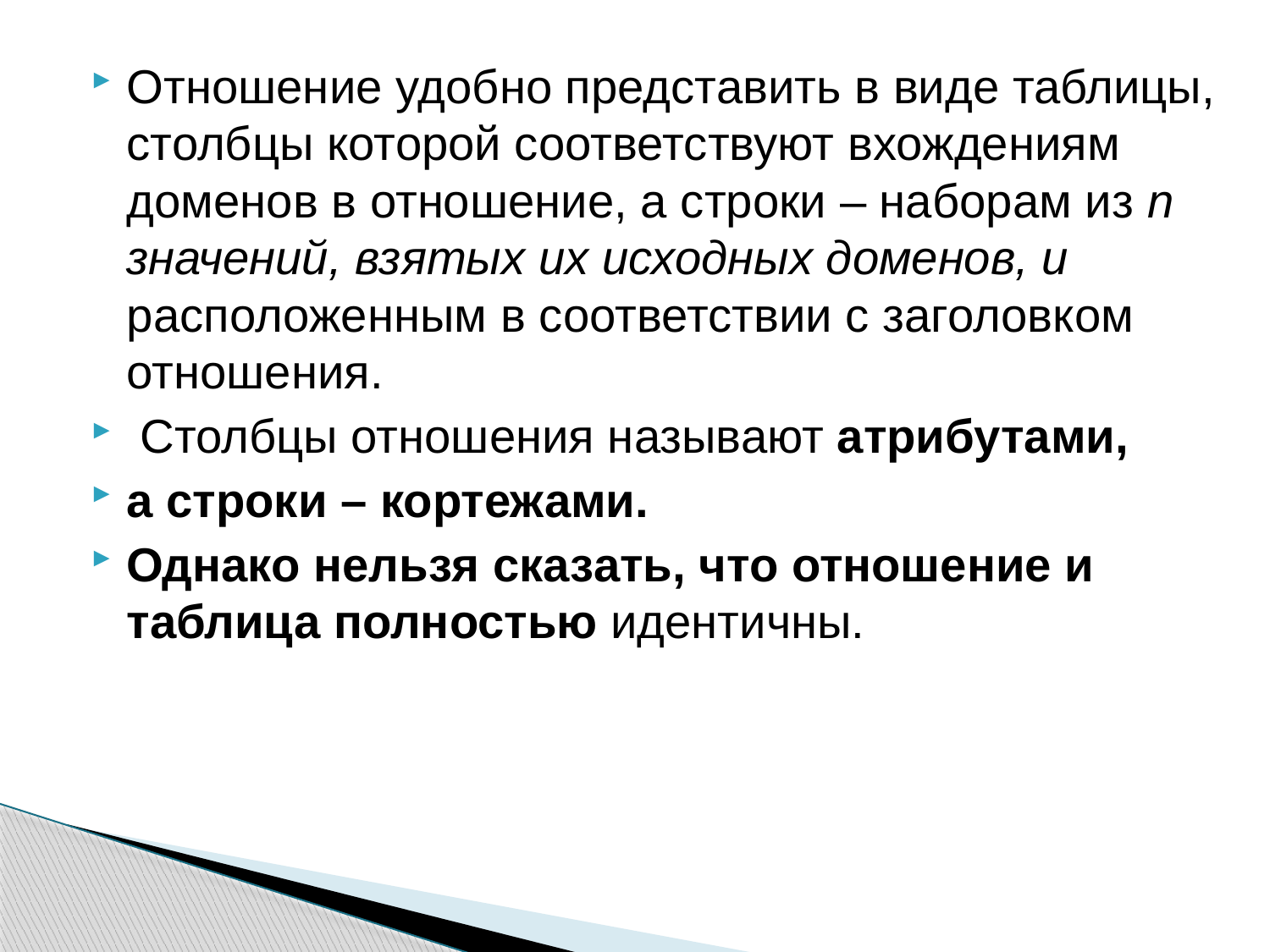

Отношение удобно представить в виде таблицы, столбцы которой соответствуют вхождениям доменов в отношение, а строки – наборам из n значений, взятых их исходных доменов, и расположенным в соответствии с заголовком отношения.
 Столбцы отношения называют атрибутами,
а строки – кортежами.
Однако нельзя сказать, что отношение и таблица полностью идентичны.